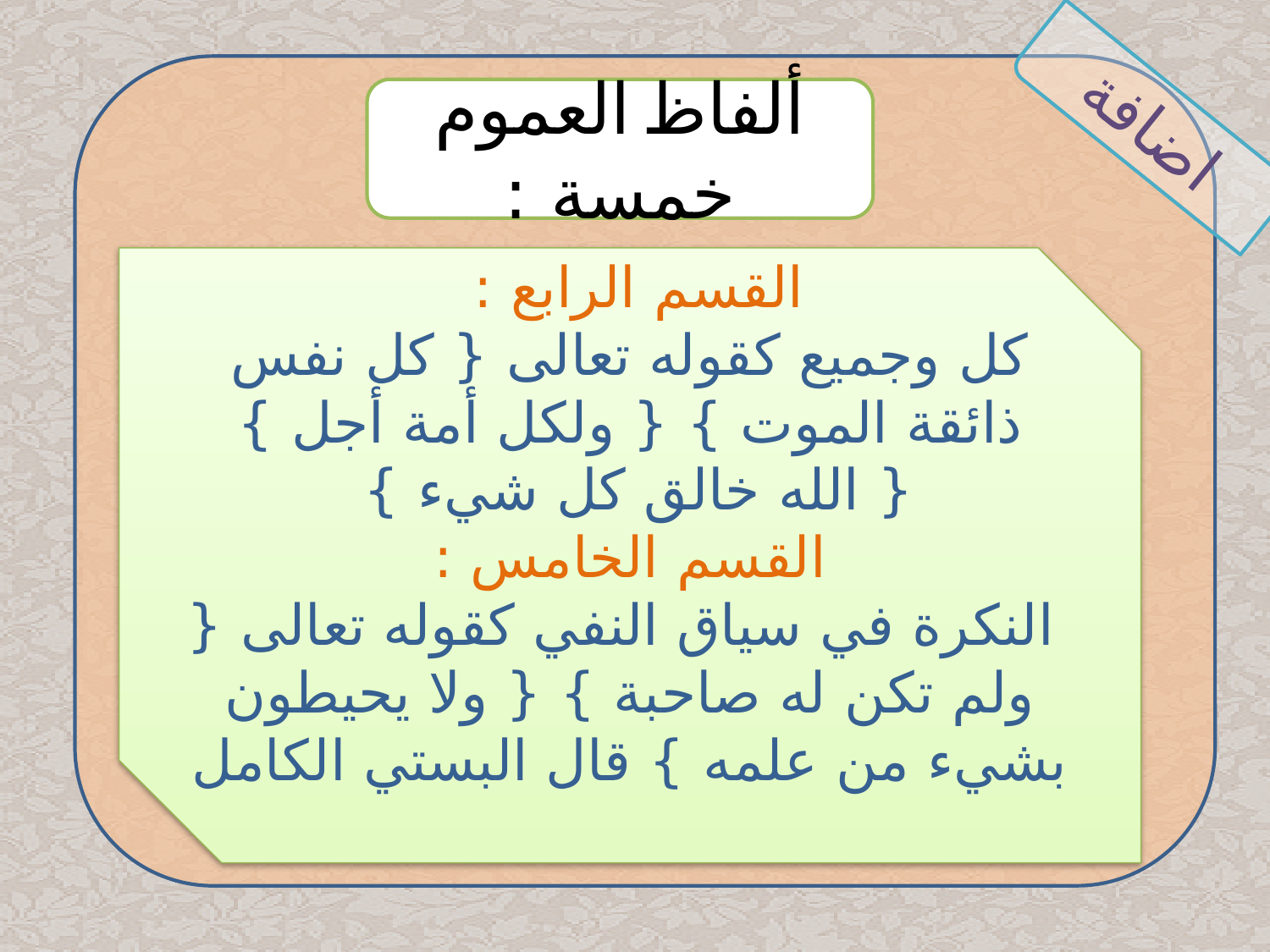

اضافة

ألفاظ العموم خمسة :
القسم الرابع :
كل وجميع كقوله تعالى { كل نفس ذائقة الموت } { ولكل أمة أجل } { الله خالق كل شيء }
القسم الخامس :
 النكرة في سياق النفي كقوله تعالى { ولم تكن له صاحبة } { ولا يحيطون بشيء من علمه } قال البستي الكامل